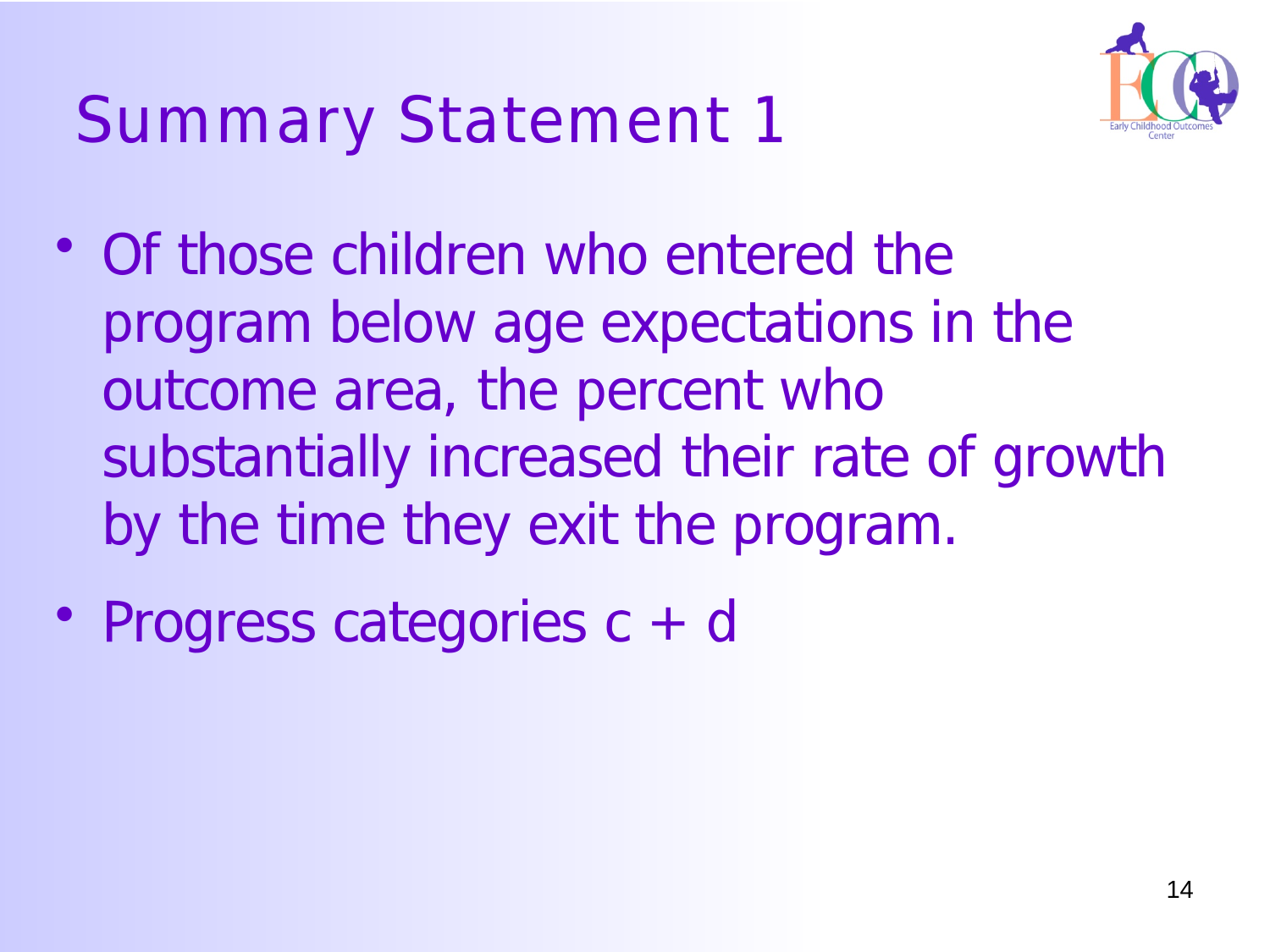

# Summary Statement 1
Of those children who entered the program below age expectations in the outcome area, the percent who substantially increased their rate of growth by the time they exit the program.

Progress categories c + d
14